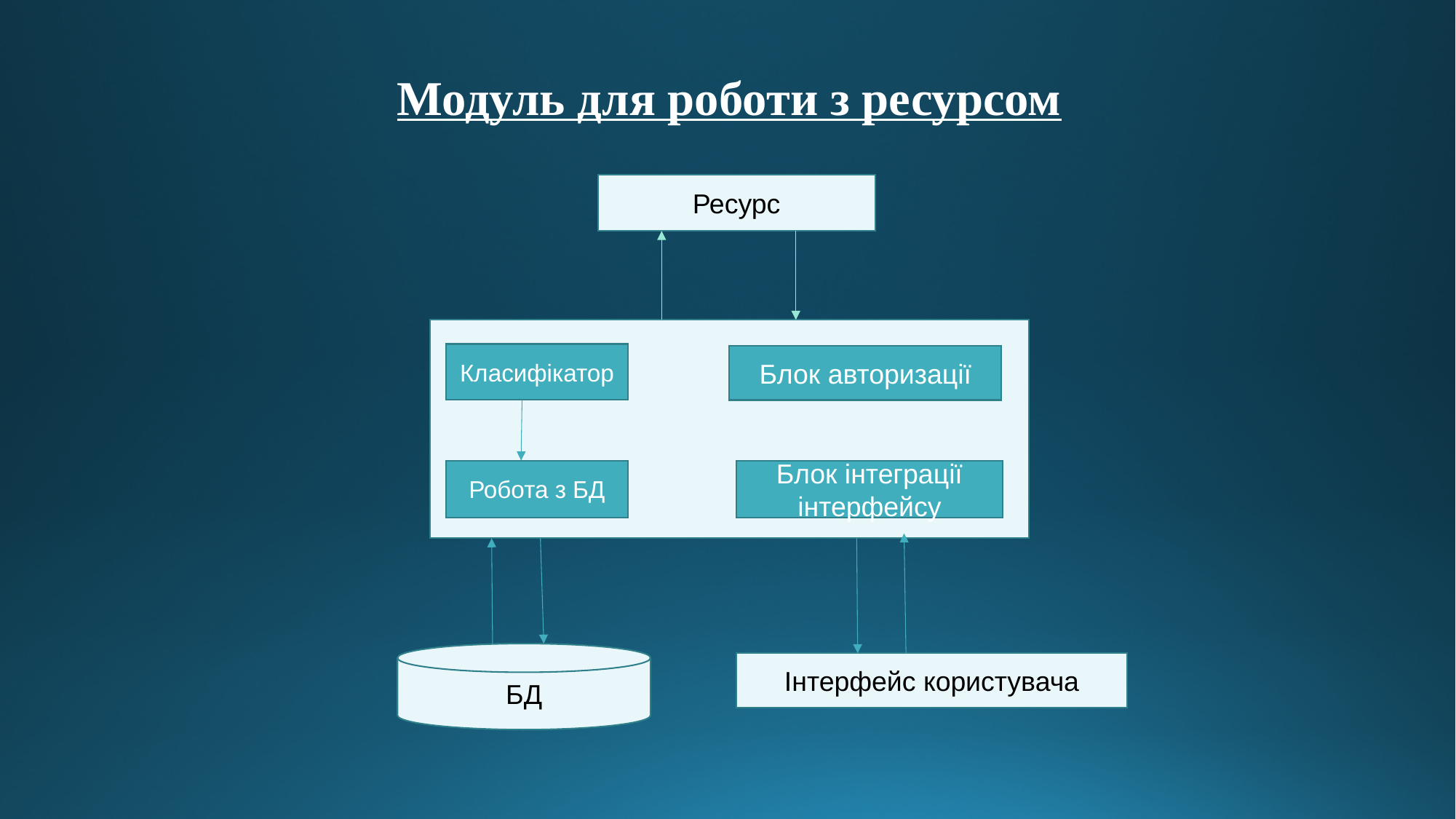

# Модуль для роботи з ресурсом
Ресурс

Класифікатор
Блок авторизації
Робота з БД
Блок інтеграції інтерфейсу
БД
Інтерфейс користувача